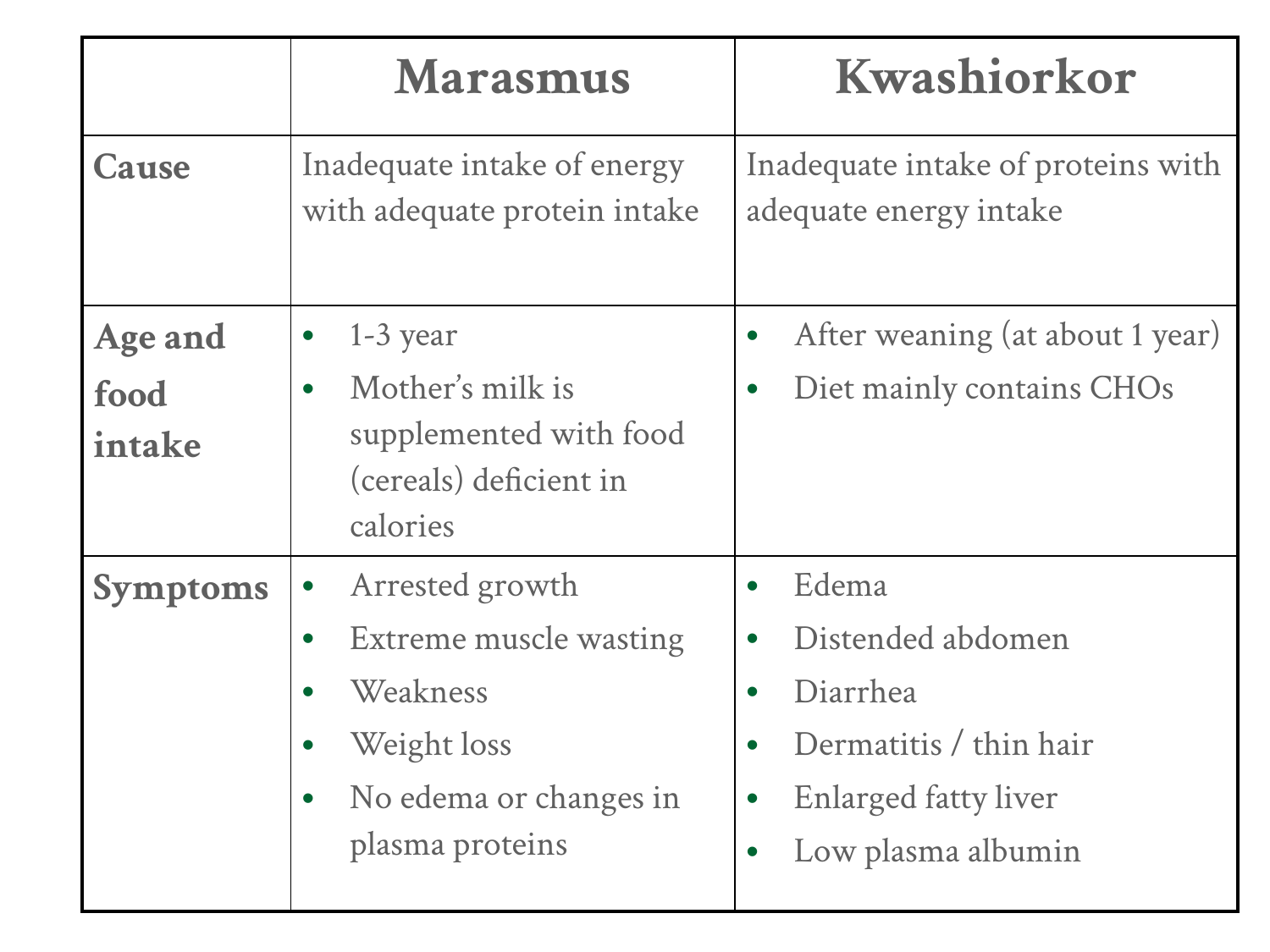

|  | Marasmus | Kwashiorkor |
| --- | --- | --- |
| Cause | Inadequate intake of energy with adequate protein intake | Inadequate intake of proteins with adequate energy intake |
| Age and food intake | 1-3 year Mother’s milk is supplemented with food (cereals) deficient in calories | After weaning (at about 1 year) Diet mainly contains CHOs |
| Symptoms | Arrested growth Extreme muscle wasting Weakness Weight loss No edema or changes in plasma proteins | Edema Distended abdomen Diarrhea Dermatitis / thin hair Enlarged fatty liver Low plasma albumin |